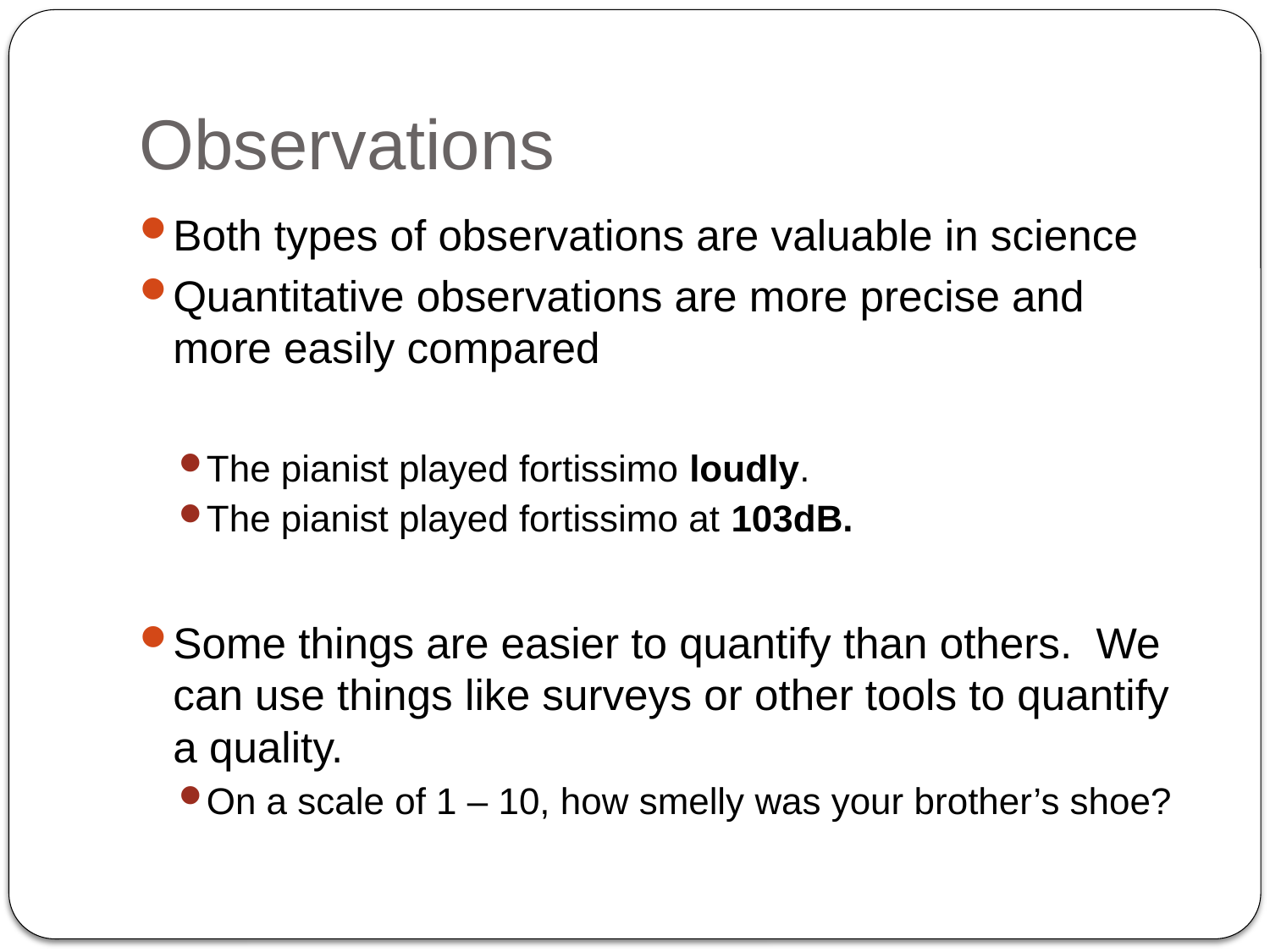

# Observations
Both types of observations are valuable in science
Quantitative observations are more precise and more easily compared

The pianist played fortissimo loudly.
The pianist played fortissimo at 103dB.

Some things are easier to quantify than others.  We can use things like surveys or other tools to quantify a quality.
On a scale of 1 – 10, how smelly was your brother’s shoe?